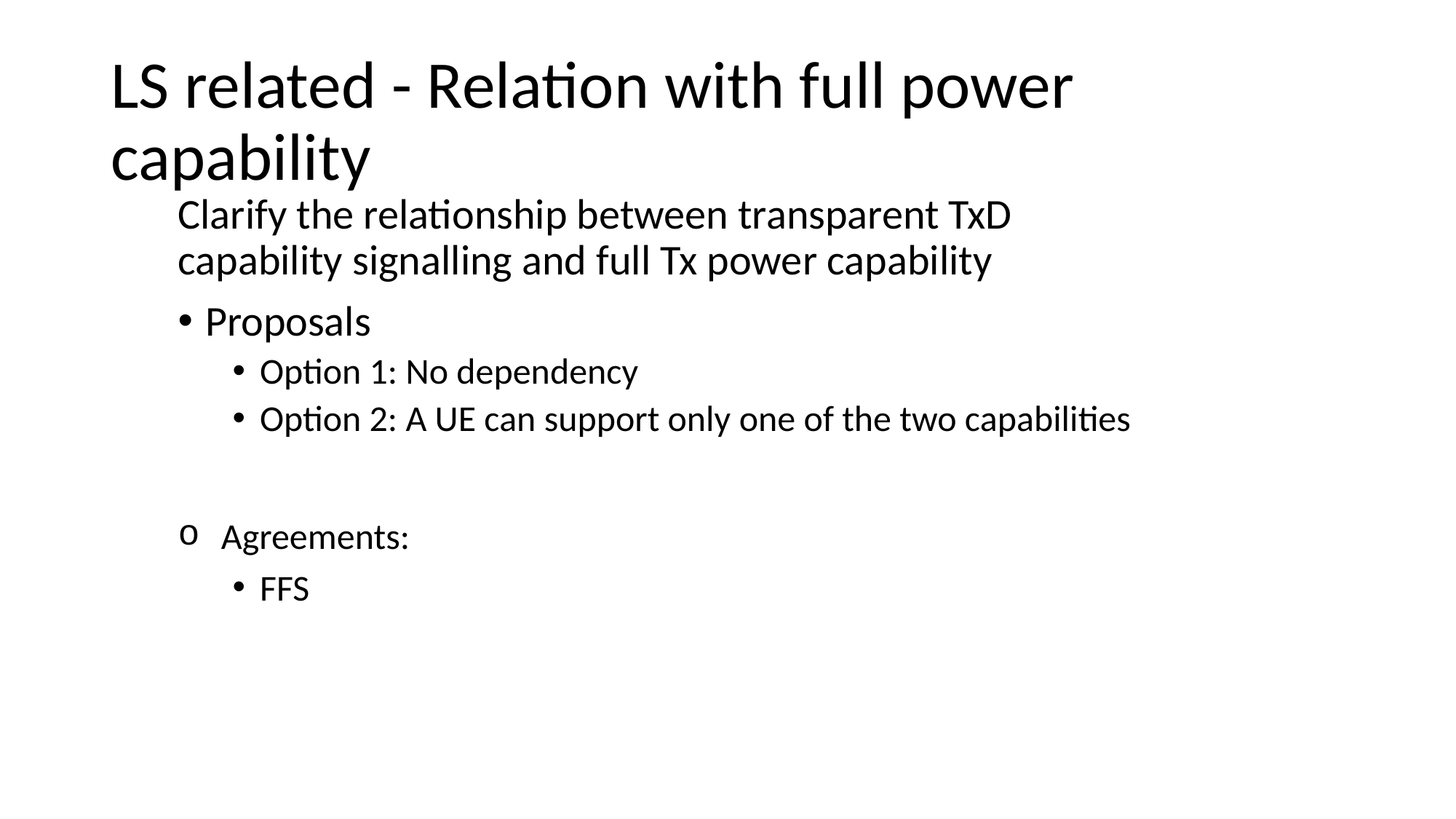

# LS related - Relation with full power capability
Clarify the relationship between transparent TxD capability signalling and full Tx power capability
Proposals
Option 1: No dependency
Option 2: A UE can support only one of the two capabilities

Agreements:
FFS